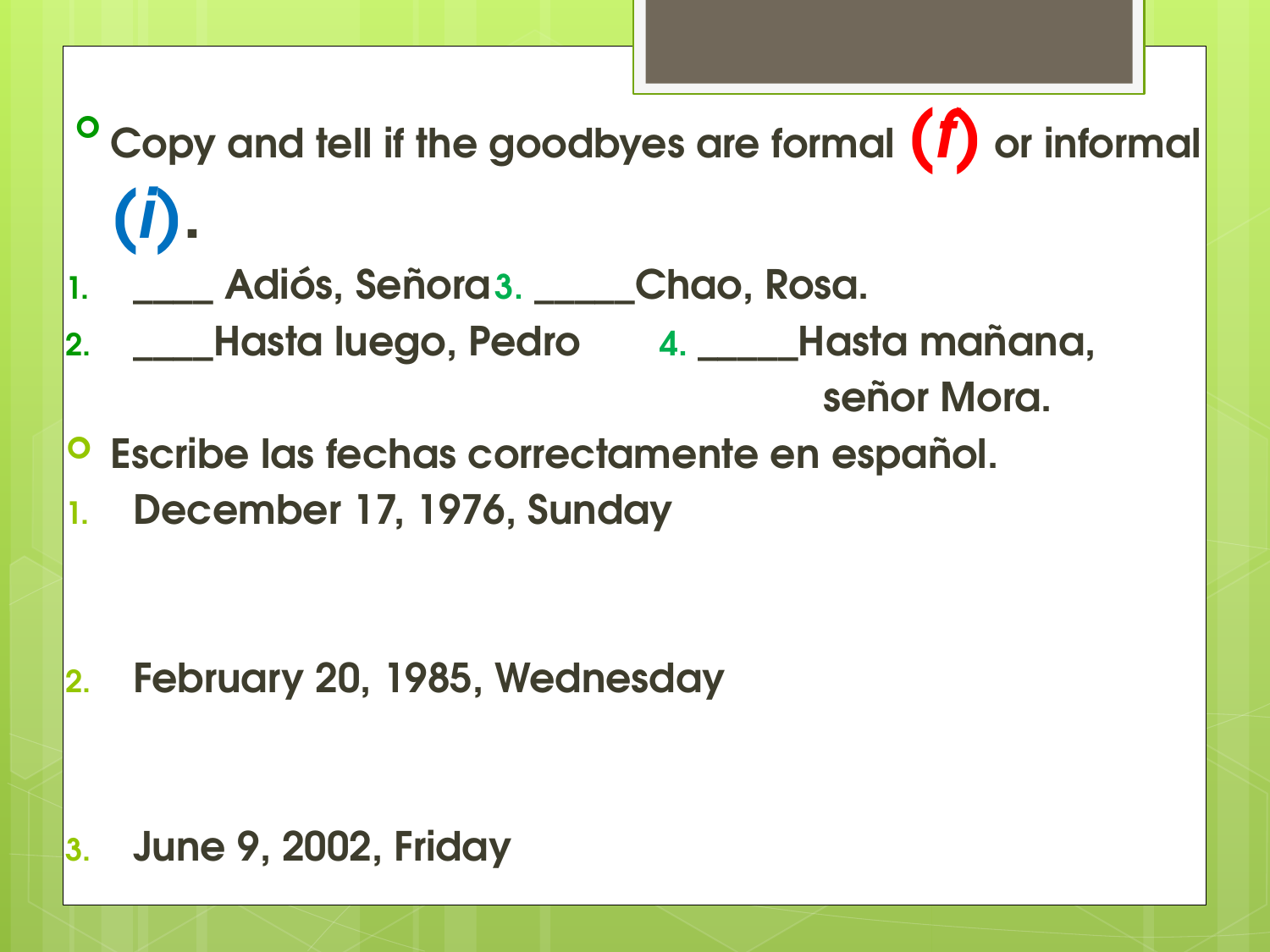

Copy and tell if the goodbyes are formal (f) or informal (i).
____ Adiós, Señora		3. _____Chao, Rosa.
____Hasta luego, Pedro       4. _____Hasta mañana,
						   señor Mora.
Escribe las fechas correctamente en español.
December 17, 1976, Sunday

February 20, 1985, Wednesday

June 9, 2002, Friday